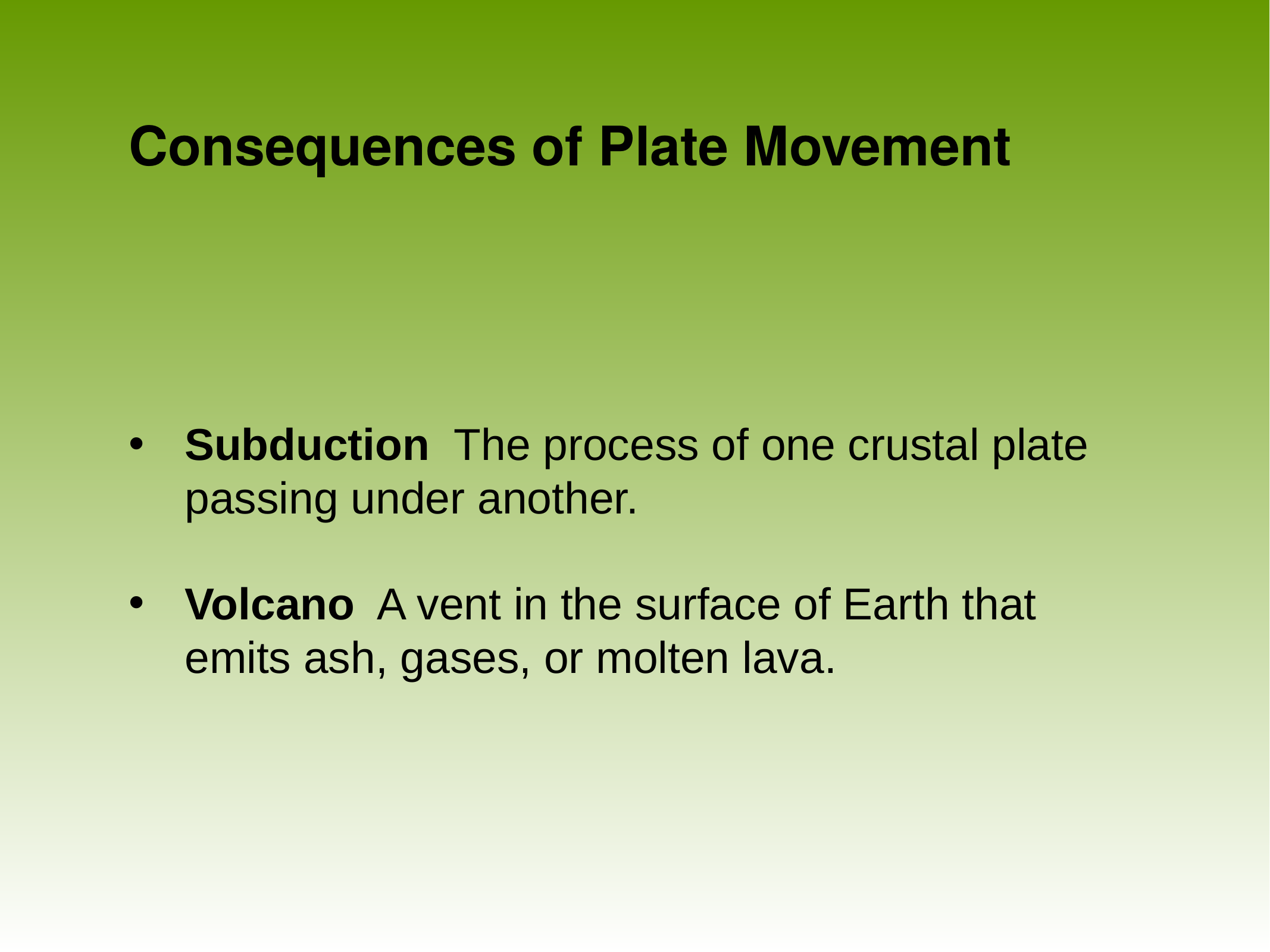

# Consequences of Plate Movement
Subduction  The process of one crustal plate passing under another.
Volcano  A vent in the surface of Earth that emits ash, gases, or molten lava.